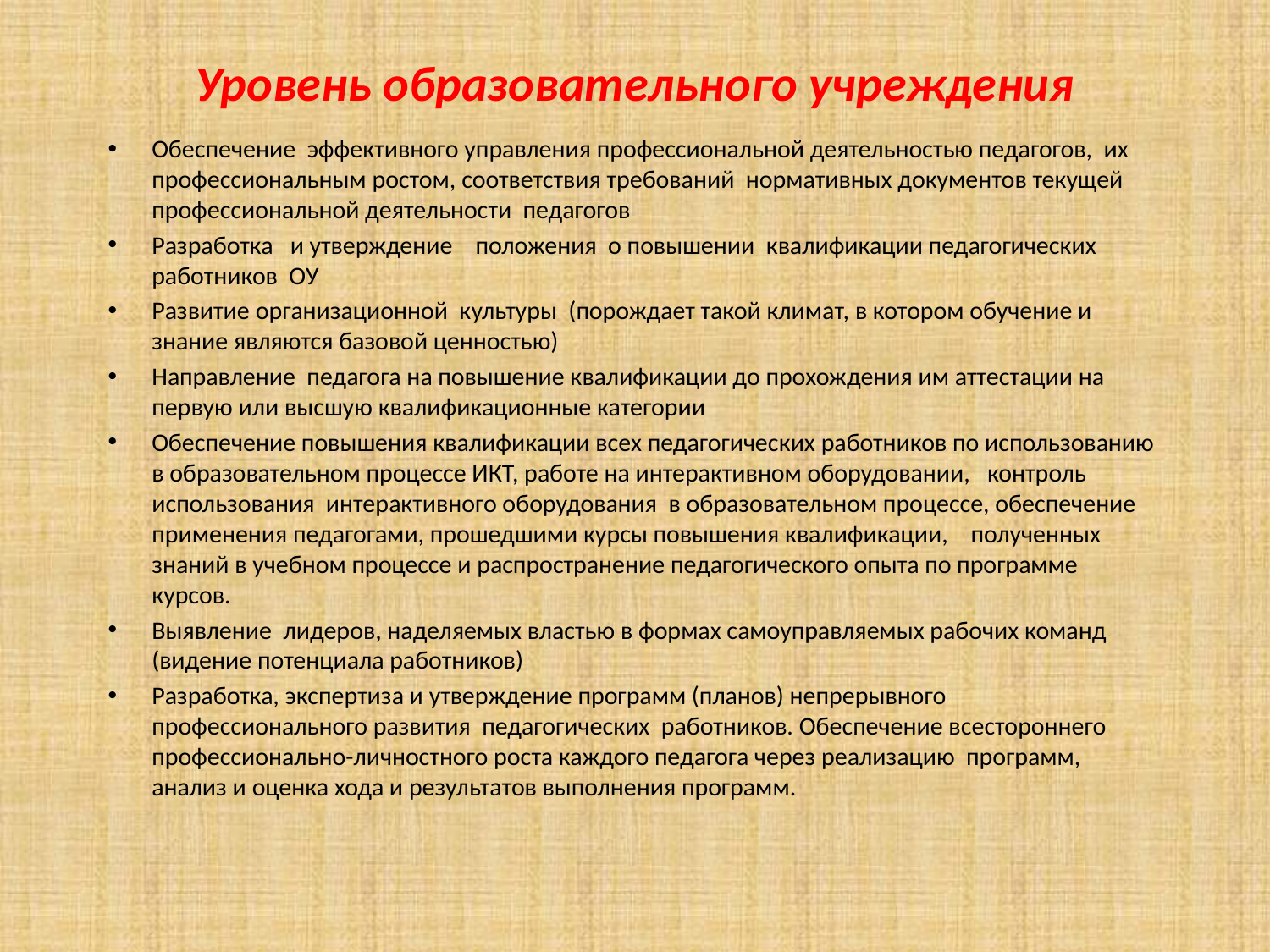

# Уровень образовательного учреждения
Обеспечение  эффективного управления профессиональной деятельностью педагогов,  их профессиональным ростом, соответствия требований  нормативных документов текущей профессиональной деятельности  педагогов
Разработка   и утверждение    положения  о повышении  квалификации педагогических работников  ОУ
Развитие организационной  культуры  (порождает такой климат, в котором обучение и  знание являются базовой ценностью)
Направление  педагога на повышение квалификации до прохождения им аттестации на первую или высшую квалификационные категории
Обеспечение повышения квалификации всех педагогических работников по использованию в образовательном процессе ИКТ, работе на интерактивном оборудовании,   контроль использования  интерактивного оборудования  в образовательном процессе, обеспечение применения педагогами, прошедшими курсы повышения квалификации,    полученных знаний в учебном процессе и распространение педагогического опыта по программе курсов.
Выявление  лидеров, наделяемых властью в формах самоуправляемых рабочих команд (видение потенциала работников)
Разработка, экспертиза и утверждение программ (планов) непрерывного профессионального развития  педагогических  работников. Обеспечение всестороннего профессионально-личностного роста каждого педагога через реализацию  программ,  анализ и оценка хода и результатов выполнения программ.